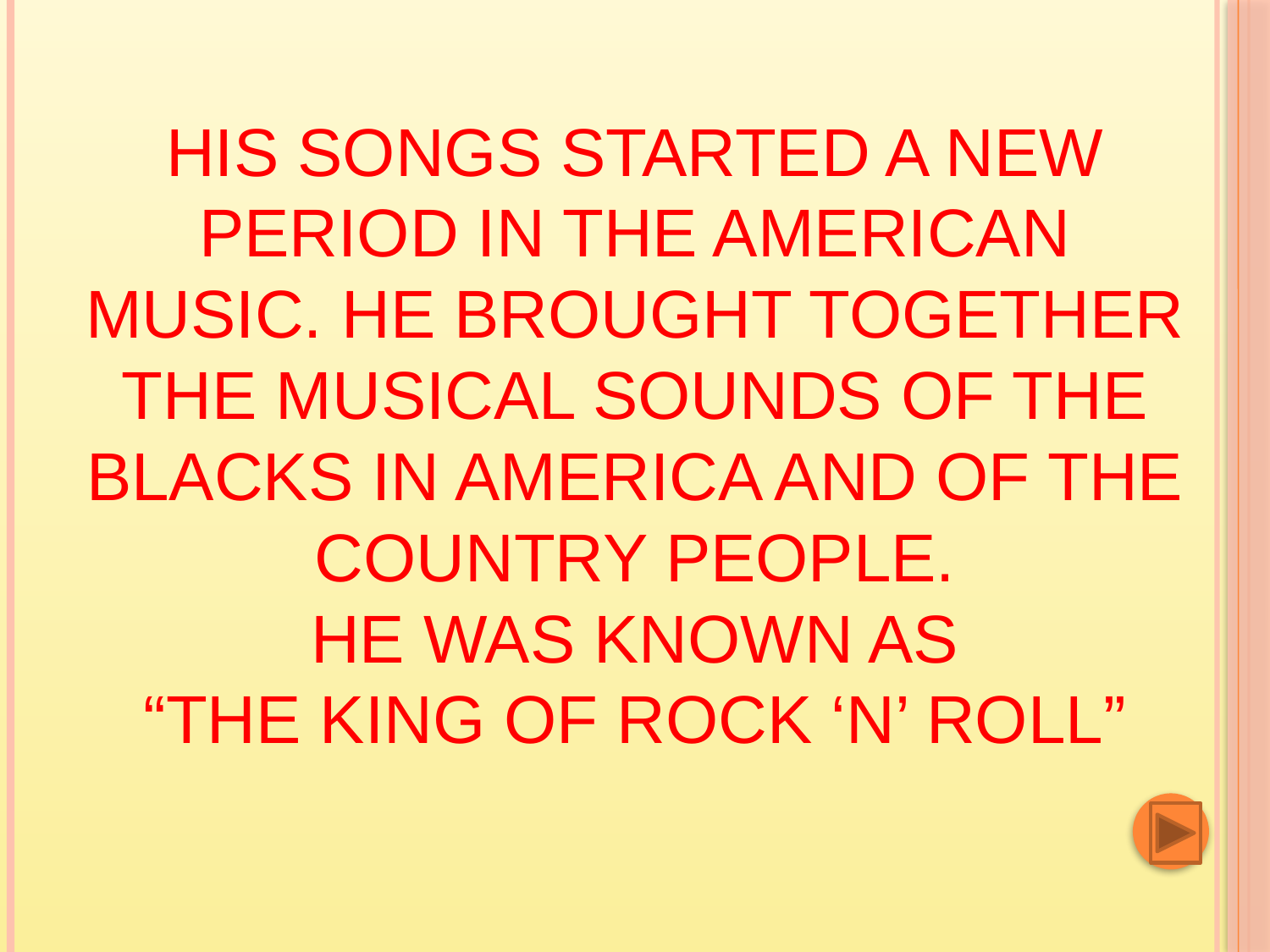

# His songs started a new period in the American music. He brought together the musical sounds of the blacks in america and of the country people. He was known as “the king of rock ‘n’ roll”